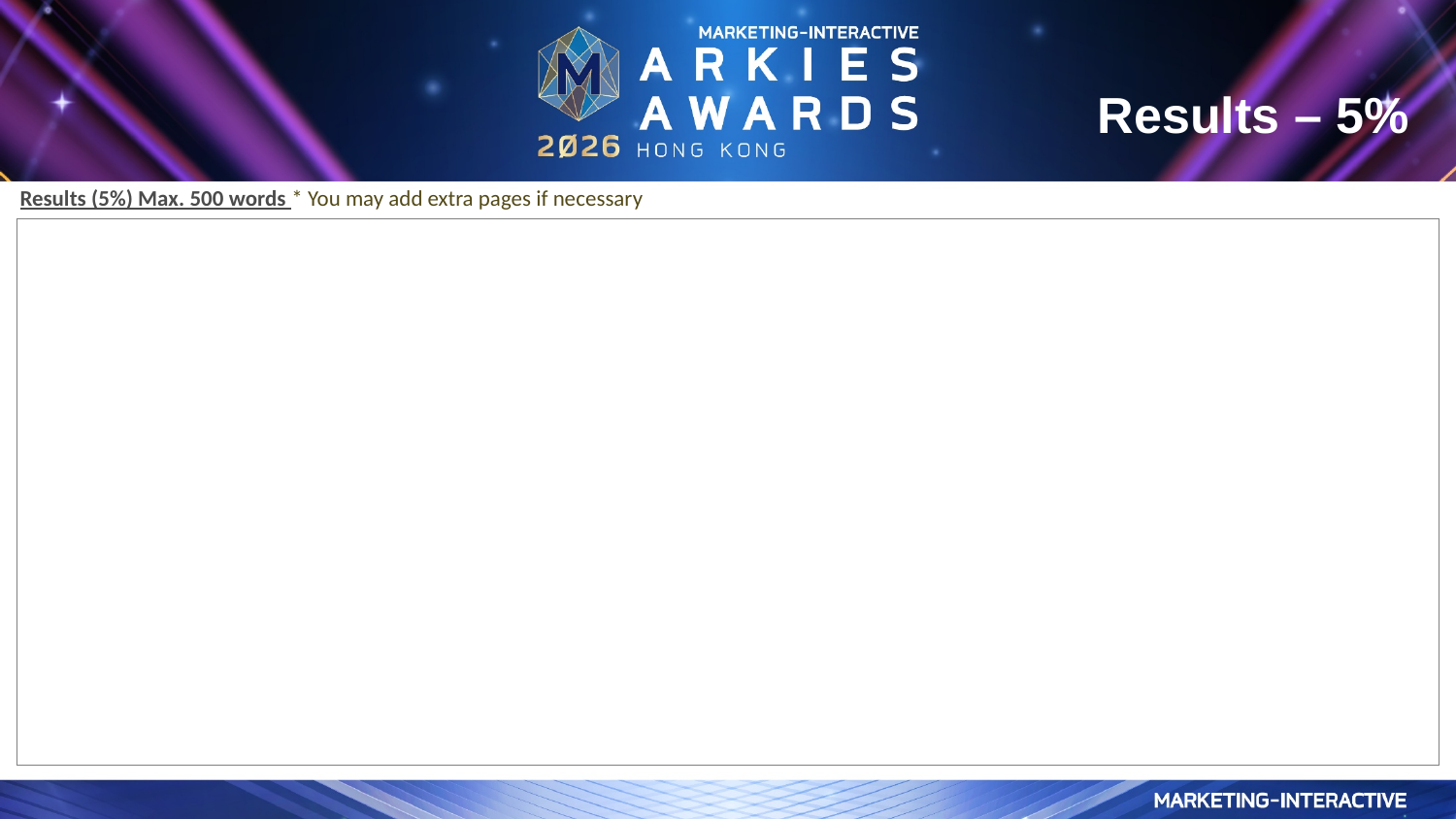

Results – 5%
Results (5%) Max. 500 words * You may add extra pages if necessary
|  |
| --- |